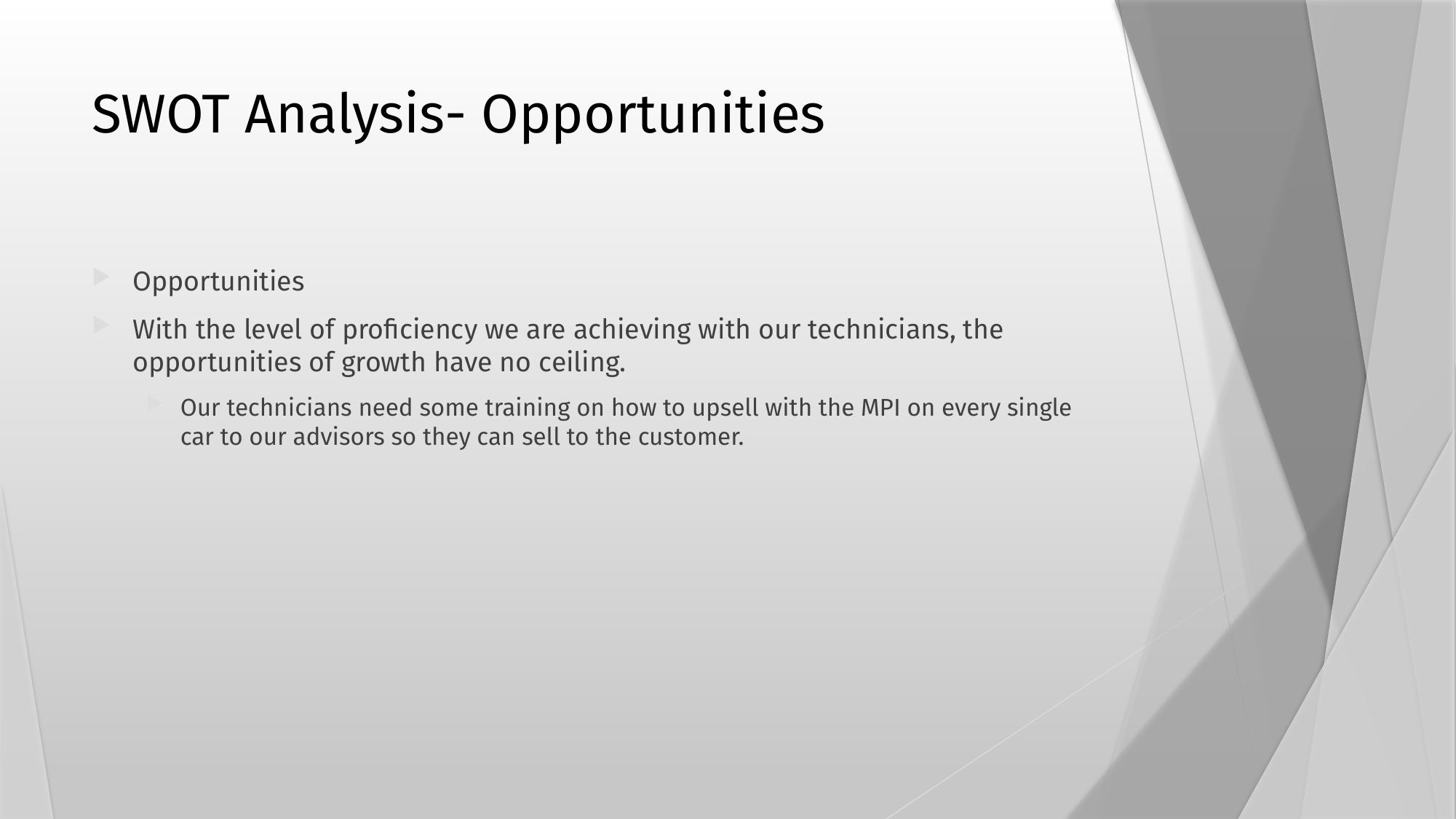

# SWOT Analysis- Opportunities
Opportunities
With the level of proficiency we are achieving with our technicians, the opportunities of growth have no ceiling.
Our technicians need some training on how to upsell with the MPI on every single car to our advisors so they can sell to the customer.